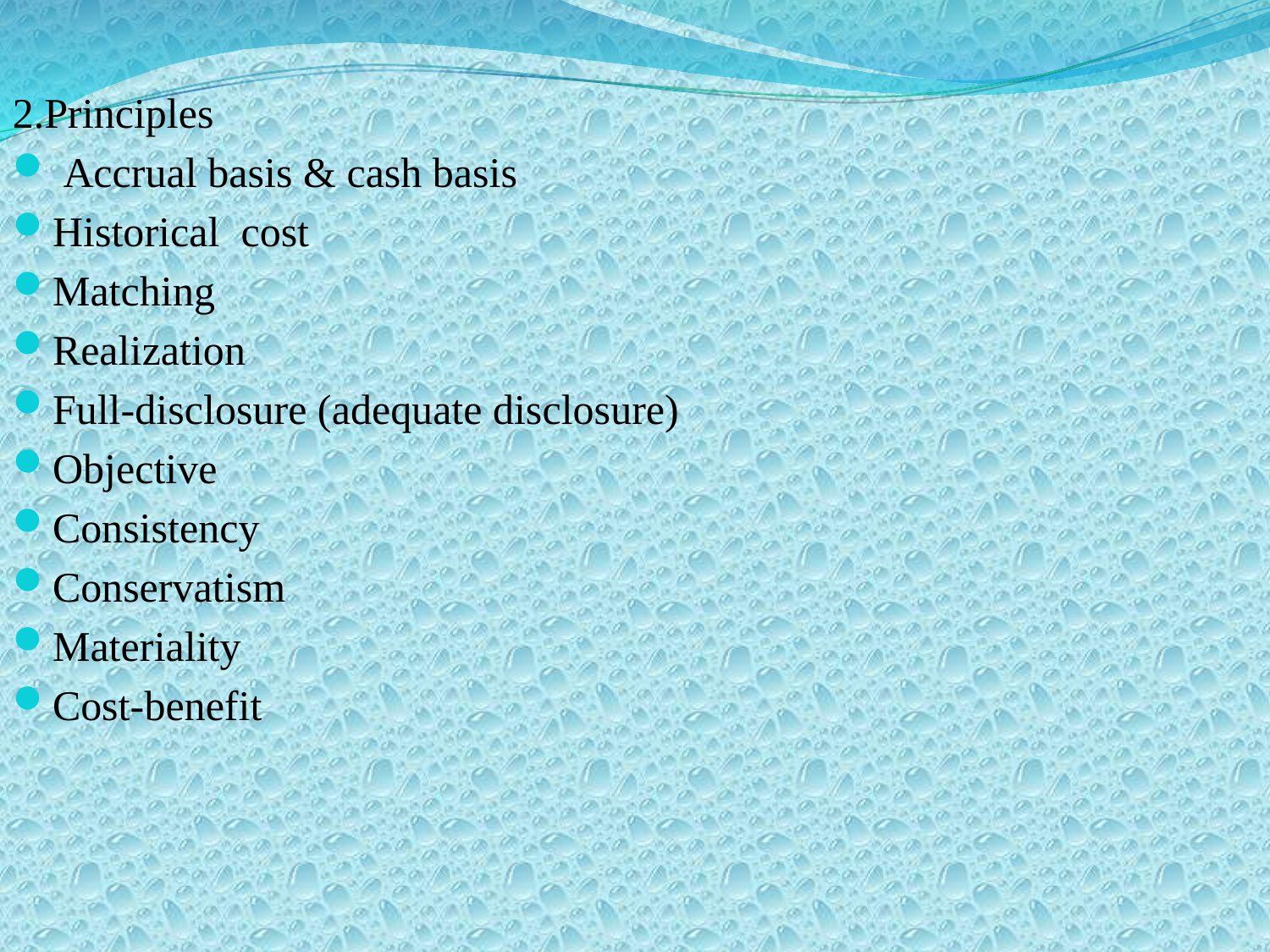

2.Principles
 Accrual basis & cash basis
Historical  cost
Matching
Realization
Full-disclosure (adequate disclosure)
Objective
Consistency
Conservatism
Materiality
Cost-benefit